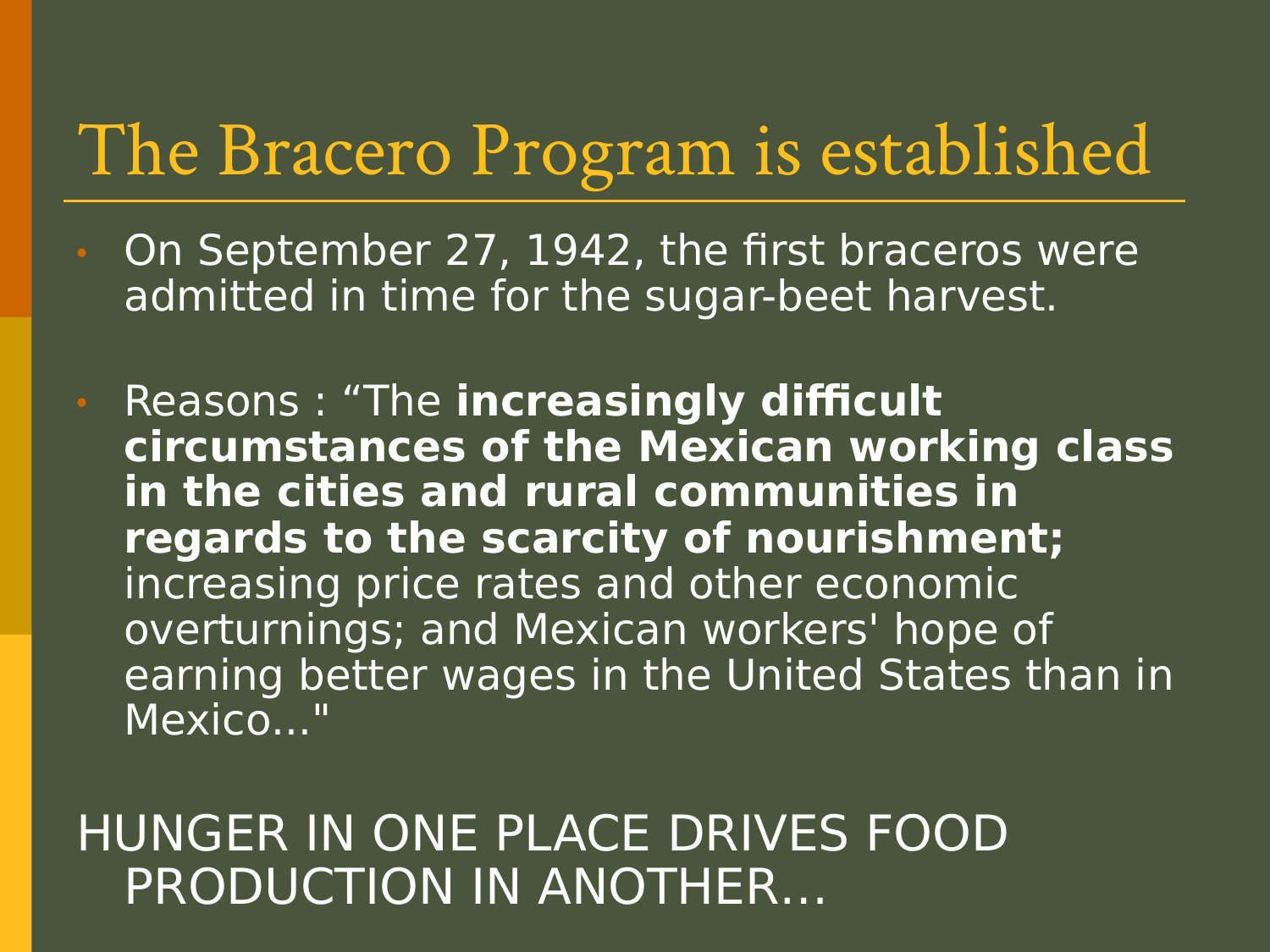

# The Bracero Program is established
On September 27, 1942, the first braceros were admitted in time for the sugar-beet harvest.
Reasons : “The increasingly difficult circumstances of the Mexican working class in the cities and rural communities in regards to the scarcity of nourishment; increasing price rates and other economic overturnings; and Mexican workers' hope of earning better wages in the United States than in Mexico..."

HUNGER IN ONE PLACE DRIVES FOOD PRODUCTION IN ANOTHER…